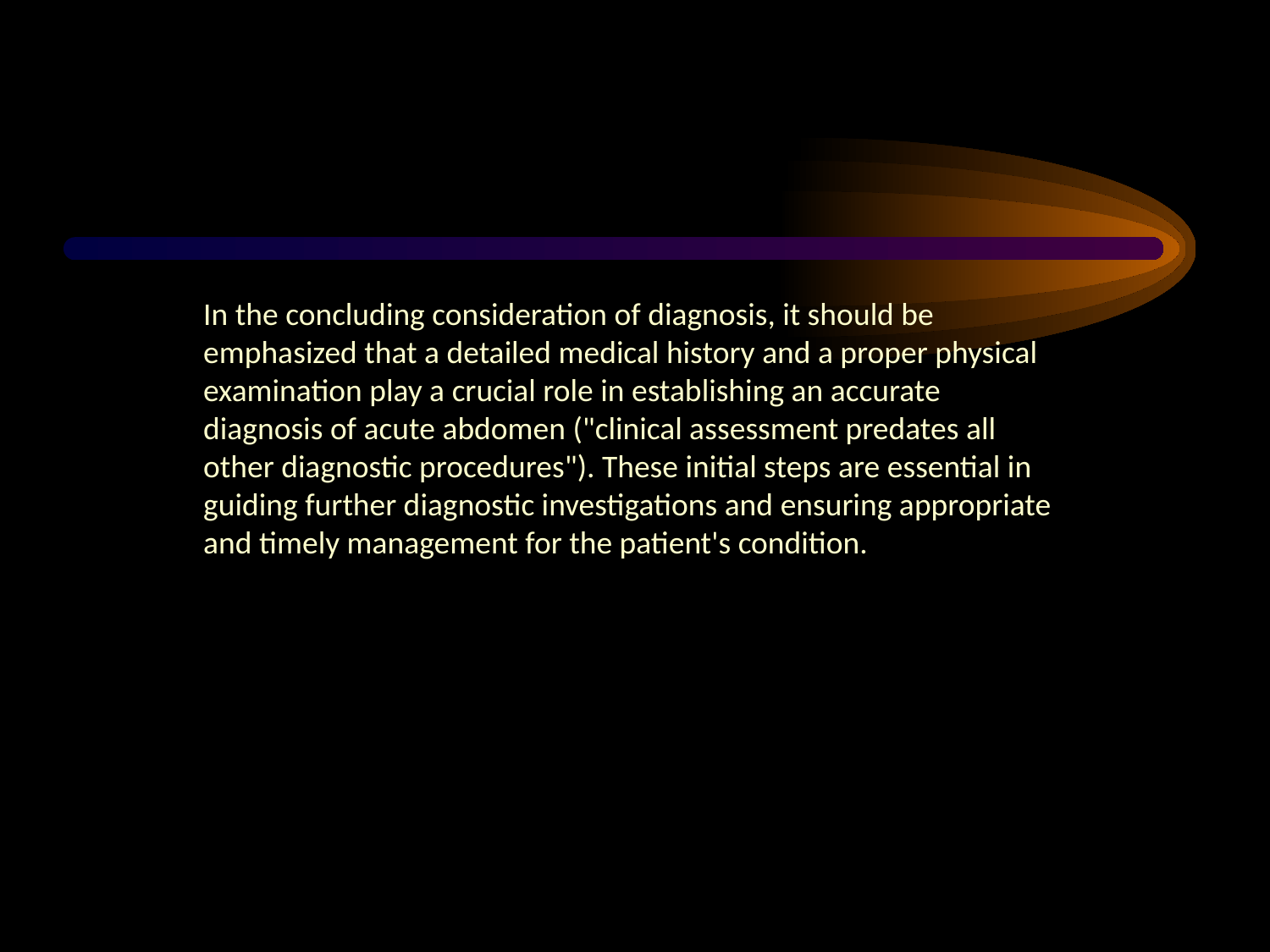

#
In the concluding consideration of diagnosis, it should be emphasized that a detailed medical history and a proper physical examination play a crucial role in establishing an accurate diagnosis of acute abdomen ("clinical assessment predates all other diagnostic procedures"). These initial steps are essential in guiding further diagnostic investigations and ensuring appropriate and timely management for the patient's condition.